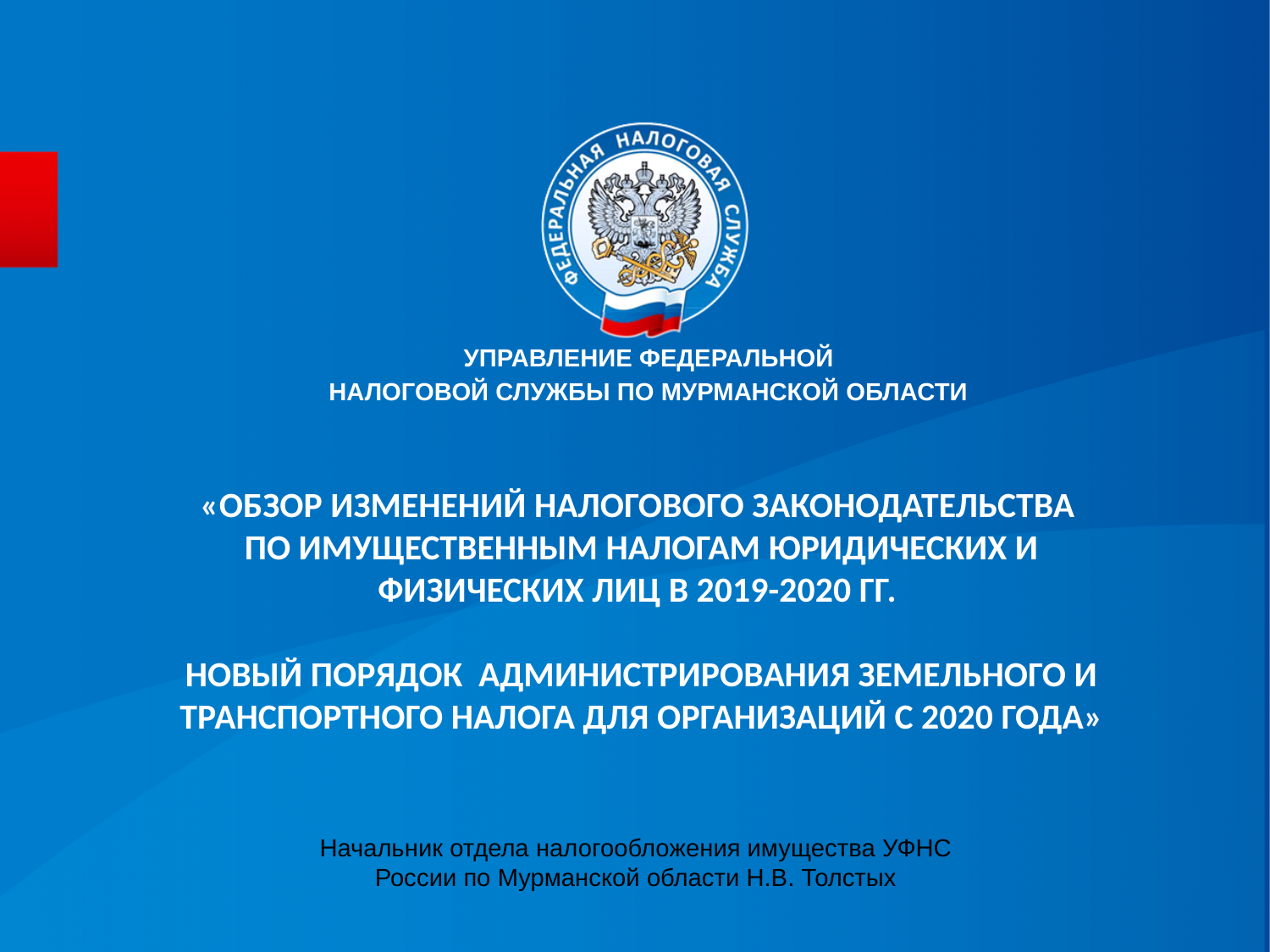

УПРАВЛЕНИЕ ФЕДЕРАЛЬНОЙ
НАЛОГОВОЙ СЛУЖБЫ ПО МУРМАНСКОЙ ОБЛАСТИ
# «Обзор изменений налогового законодательства по имущественным налогам юридических и физических лиц в 2019-2020 гг. Новый порядок  администрирования земельного и транспортного налога для организаций с 2020 года»
Начальник отдела налогообложения имущества УФНС России по Мурманской области Н.В. Толстых